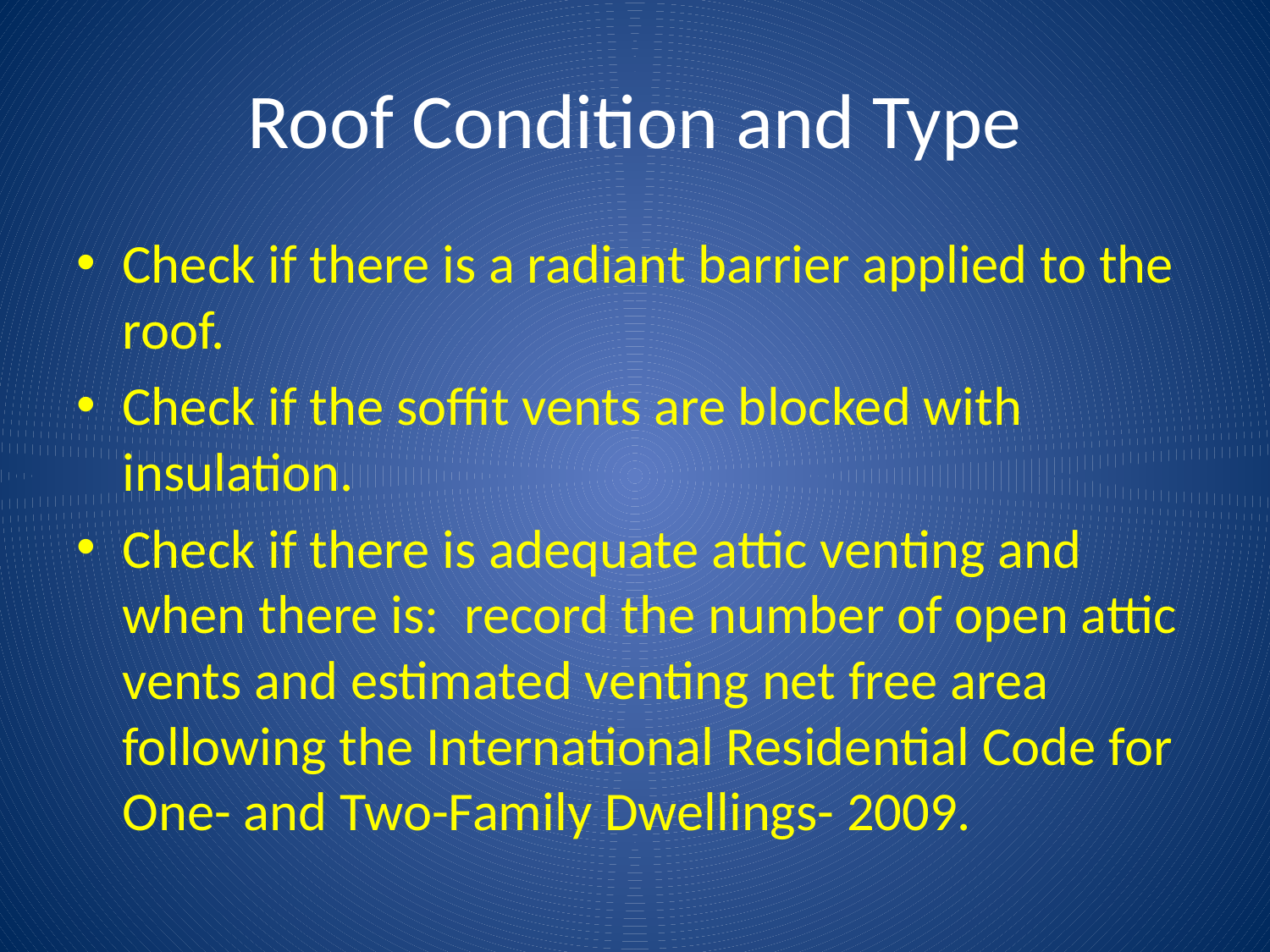

# Roof Condition and Type
Check if there is a radiant barrier applied to the roof.
Check if the soffit vents are blocked with insulation.
Check if there is adequate attic venting and when there is:  record the number of open attic vents and estimated venting net free area following the International Residential Code for One- and Two-Family Dwellings- 2009.